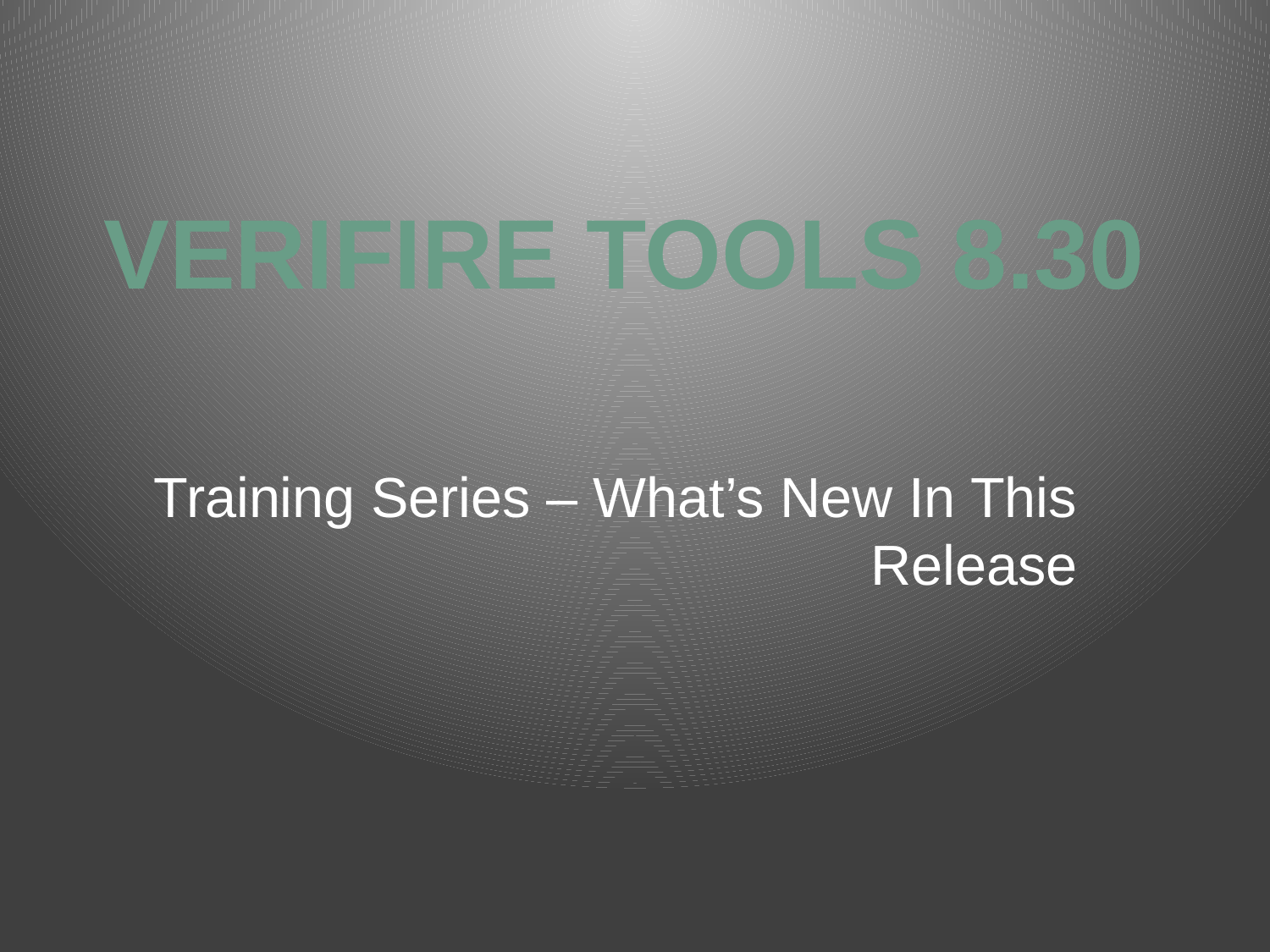

# VeriFire Tools 8.30
Training Series – What’s New In This Release